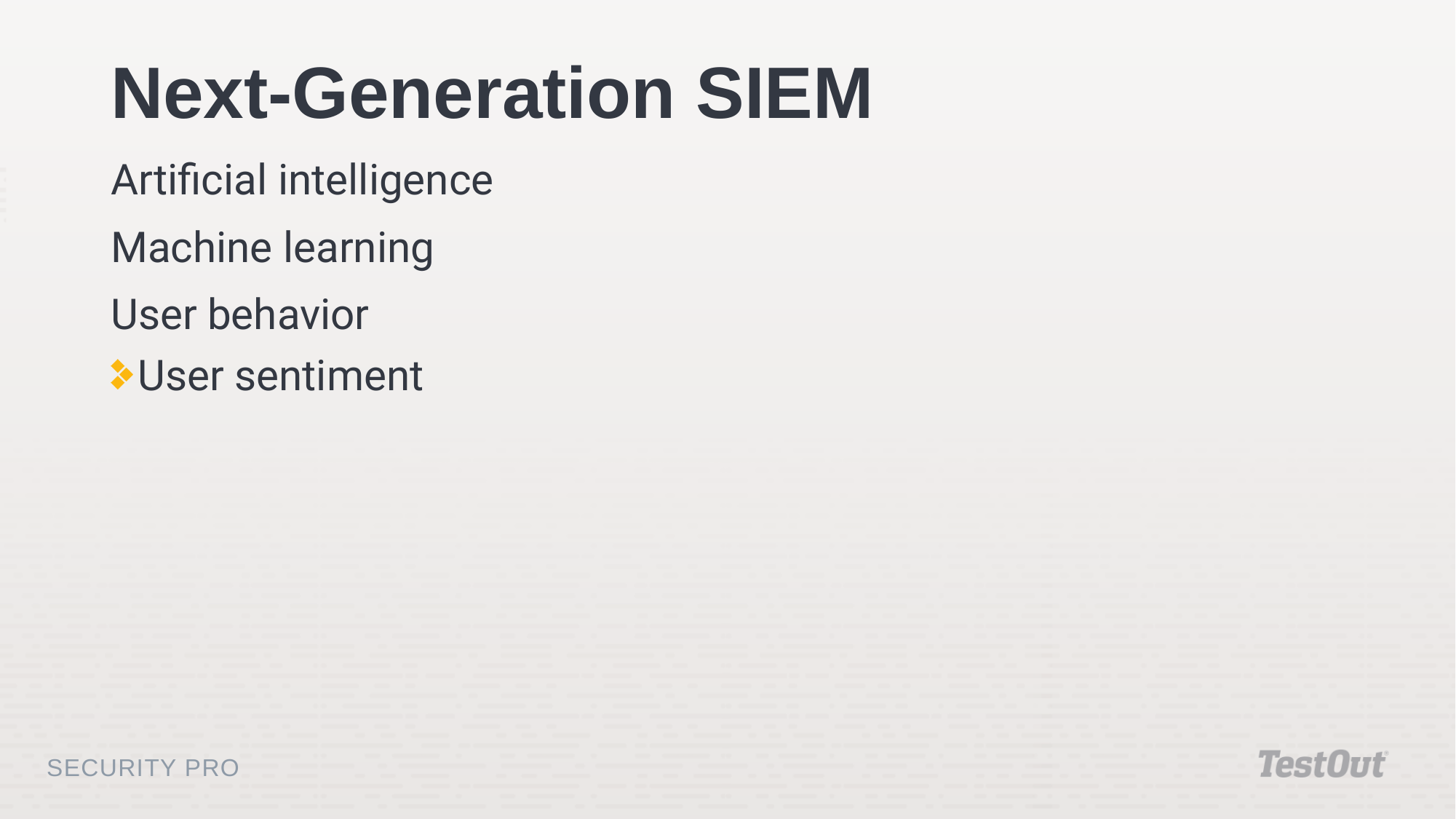

# Next-Generation SIEM
Artificial intelligence
Machine learning
User behavior
User sentiment
Security Pro